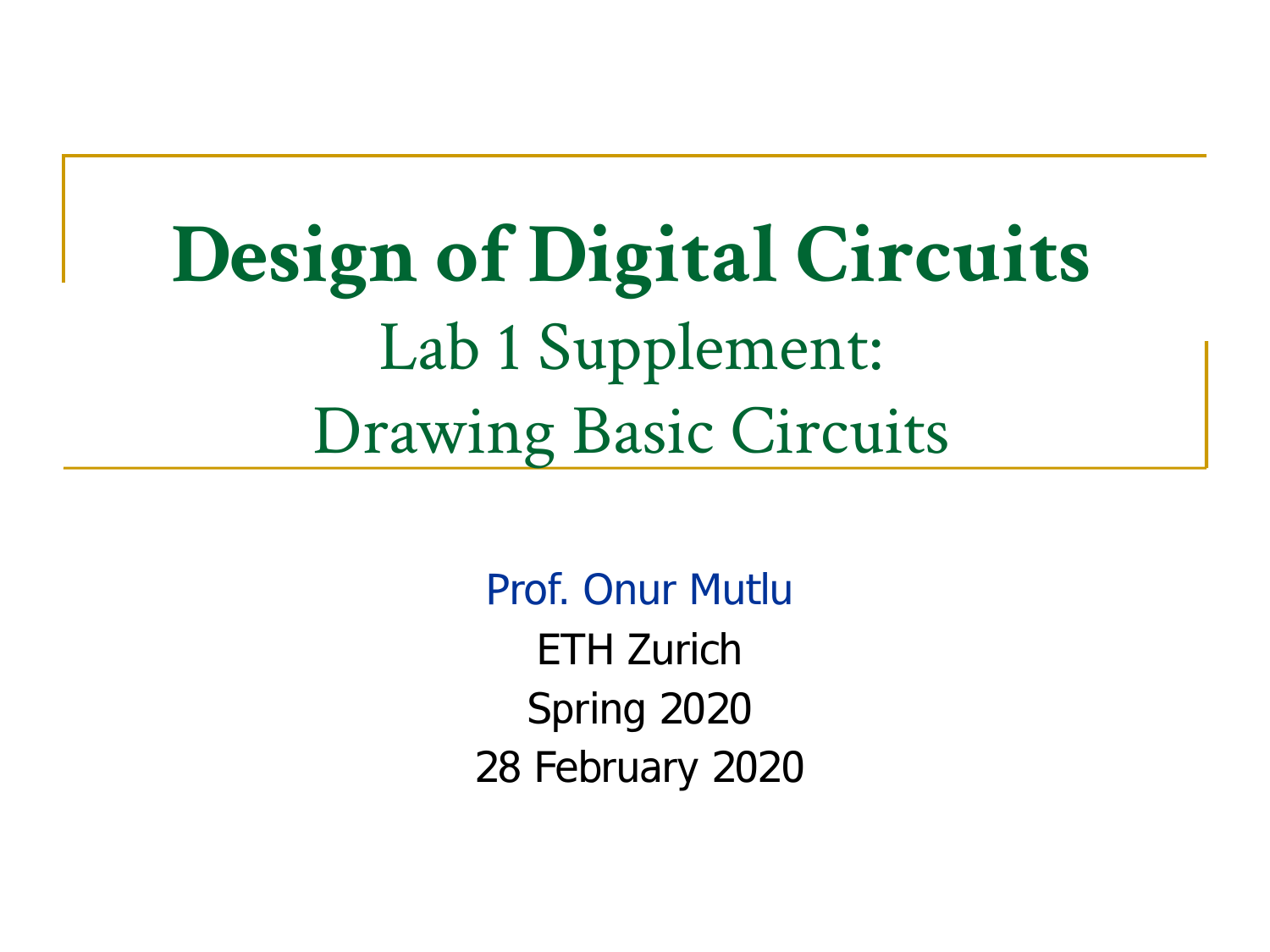

# Design of Digital Circuits Lab 1 Supplement: Drawing Basic Circuits

Prof. Onur Mutlu
ETH Zurich
Spring 2020
28 February 2020